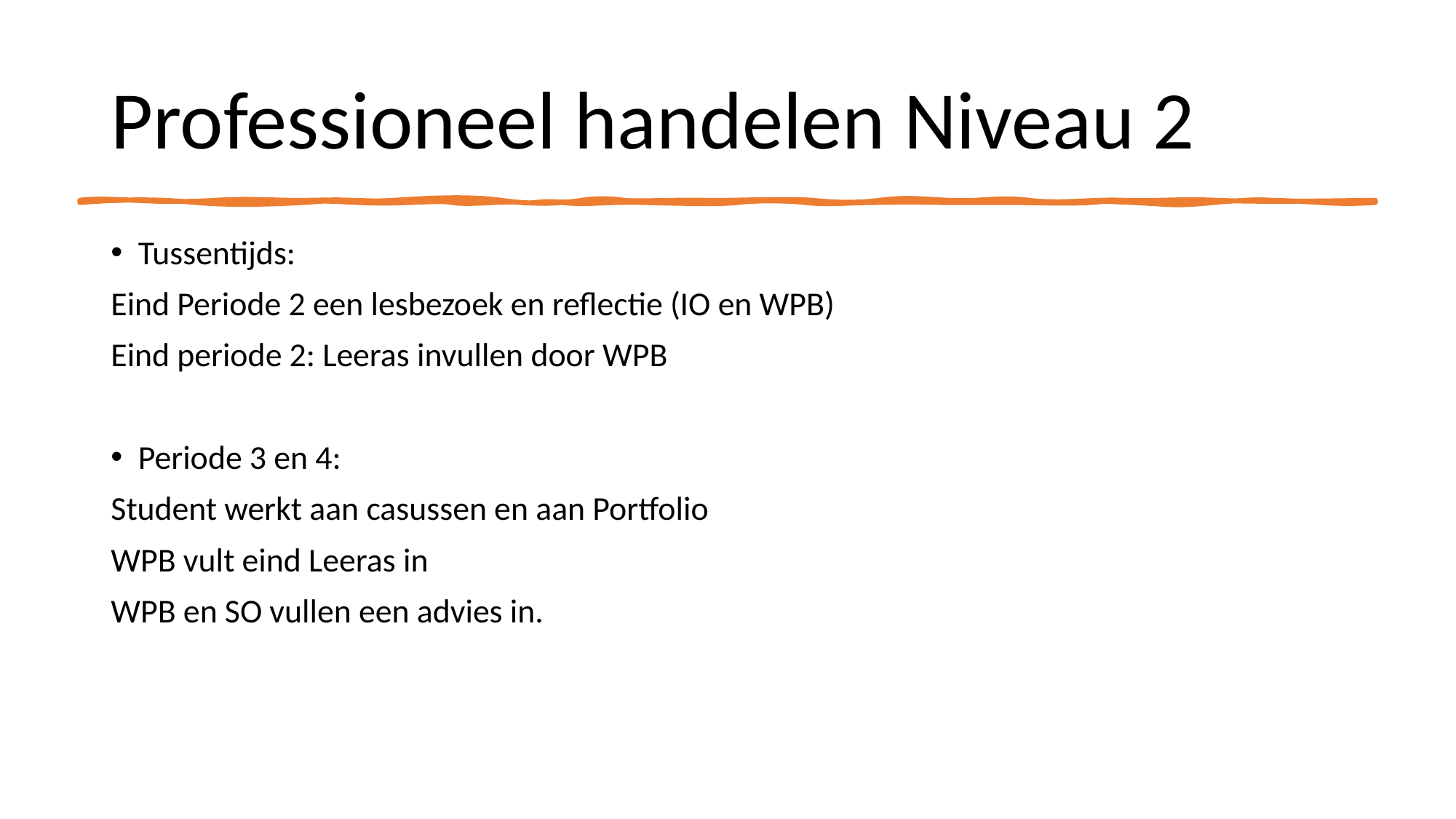

# Professioneel handelen Niveau 2

Tussentijds:
Eind Periode 2 een lesbezoek en reflectie (IO en WPB)
Eind periode 2: Leeras invullen door WPB

Periode 3 en 4:
Student werkt aan casussen en aan Portfolio
WPB vult eind Leeras in
WPB en SO vullen een advies in.